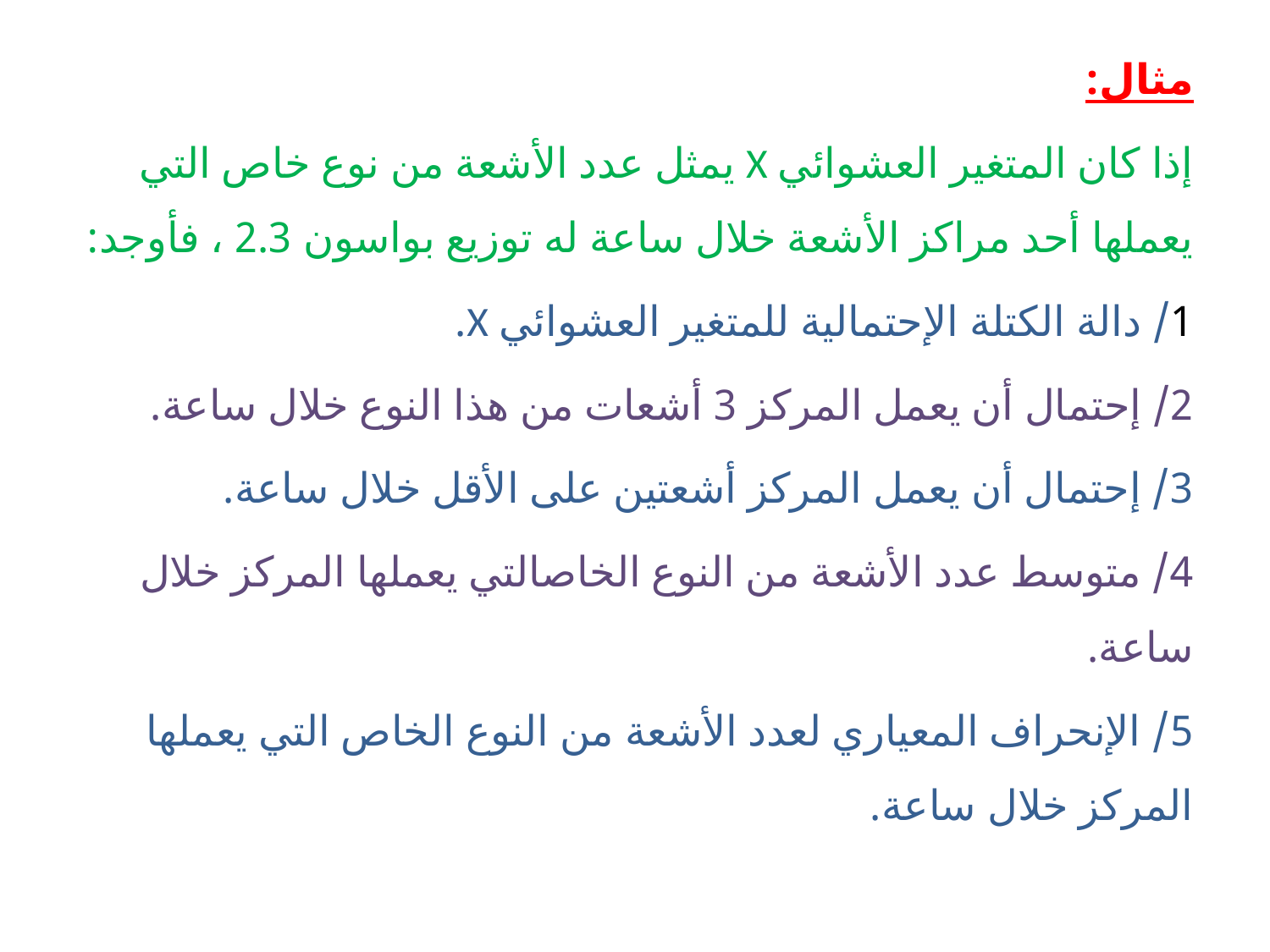

مثال:
إذا كان المتغير العشوائي X يمثل عدد الأشعة من نوع خاص التي يعملها أحد مراكز الأشعة خلال ساعة له توزيع بواسون 2.3 ، فأوجد:
1/ دالة الكتلة الإحتمالية للمتغير العشوائي X.
2/ إحتمال أن يعمل المركز 3 أشعات من هذا النوع خلال ساعة.
3/ إحتمال أن يعمل المركز أشعتين على الأقل خلال ساعة.
4/ متوسط عدد الأشعة من النوع الخاصالتي يعملها المركز خلال ساعة.
5/ الإنحراف المعياري لعدد الأشعة من النوع الخاص التي يعملها المركز خلال ساعة.